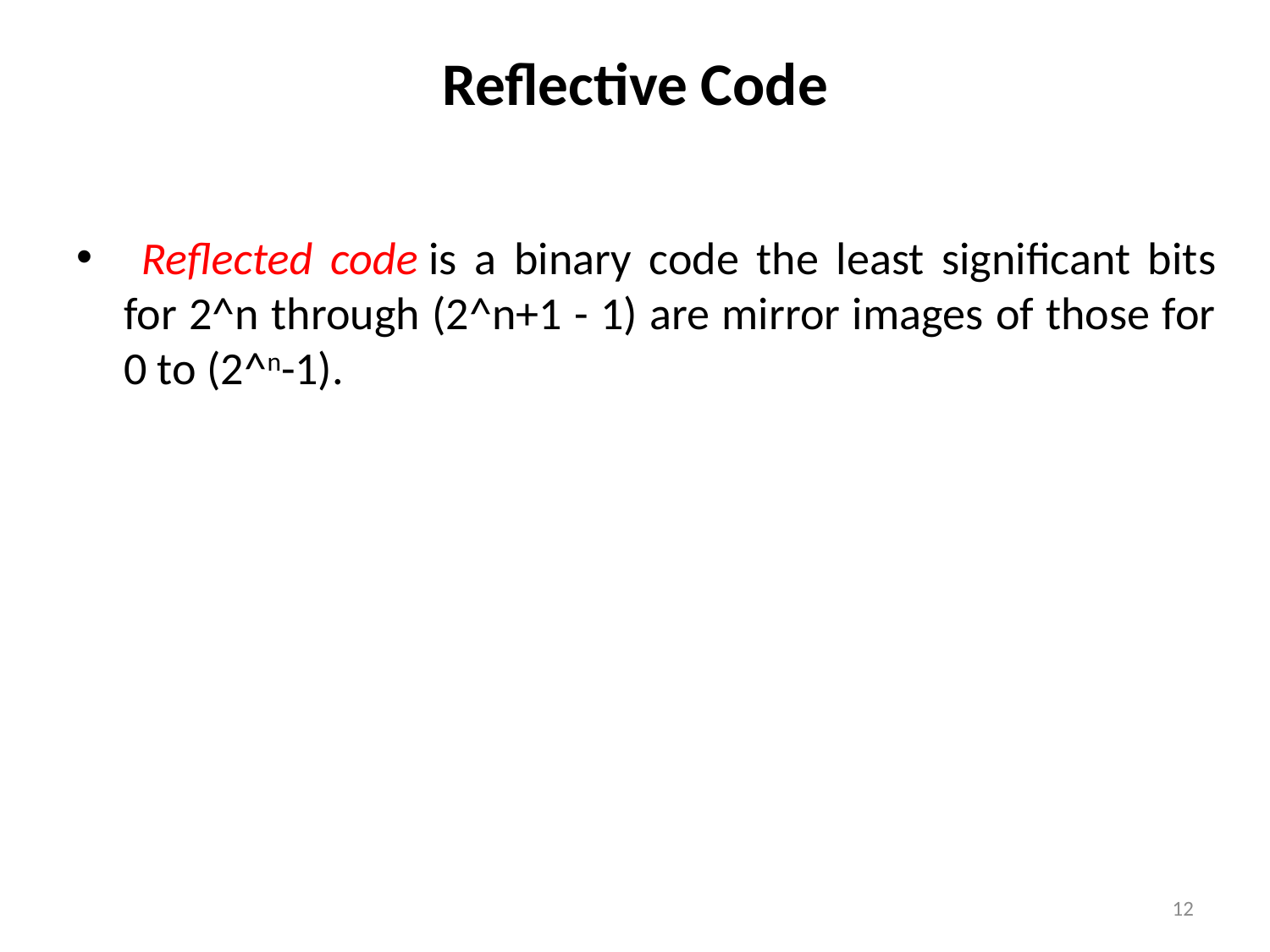

# Reflective Code
 Reflected code is a binary code the least significant bits for 2^n through (2^n+1 - 1) are mirror images of those for 0 to (2^n-1).

12